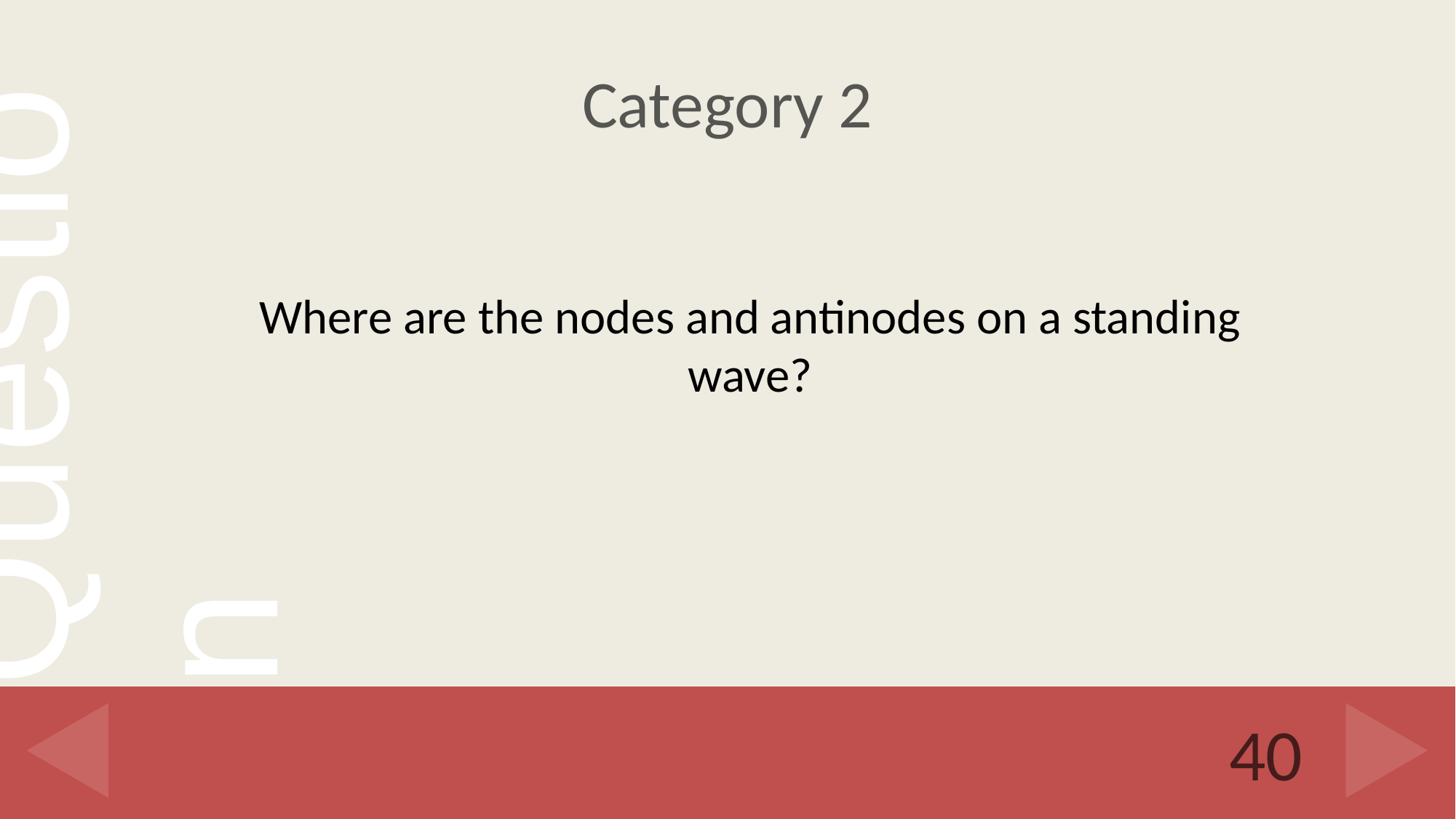

# Category 2
Where are the nodes and antinodes on a standing wave?
40